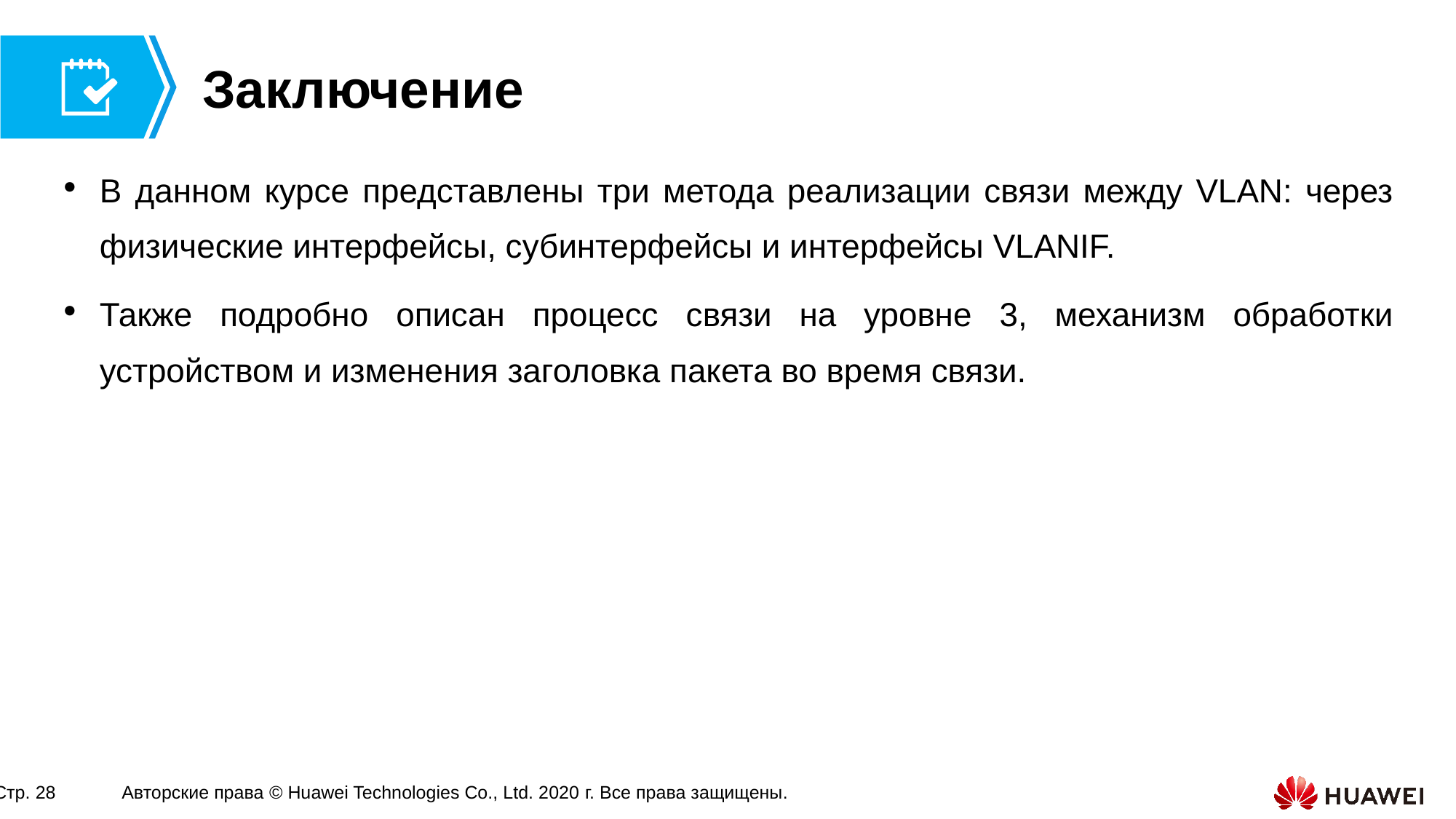

В данном курсе представлены три метода реализации связи между VLAN: через физические интерфейсы, субинтерфейсы и интерфейсы VLANIF.
Также подробно описан процесс связи на уровне 3, механизм обработки устройством и изменения заголовка пакета во время связи.